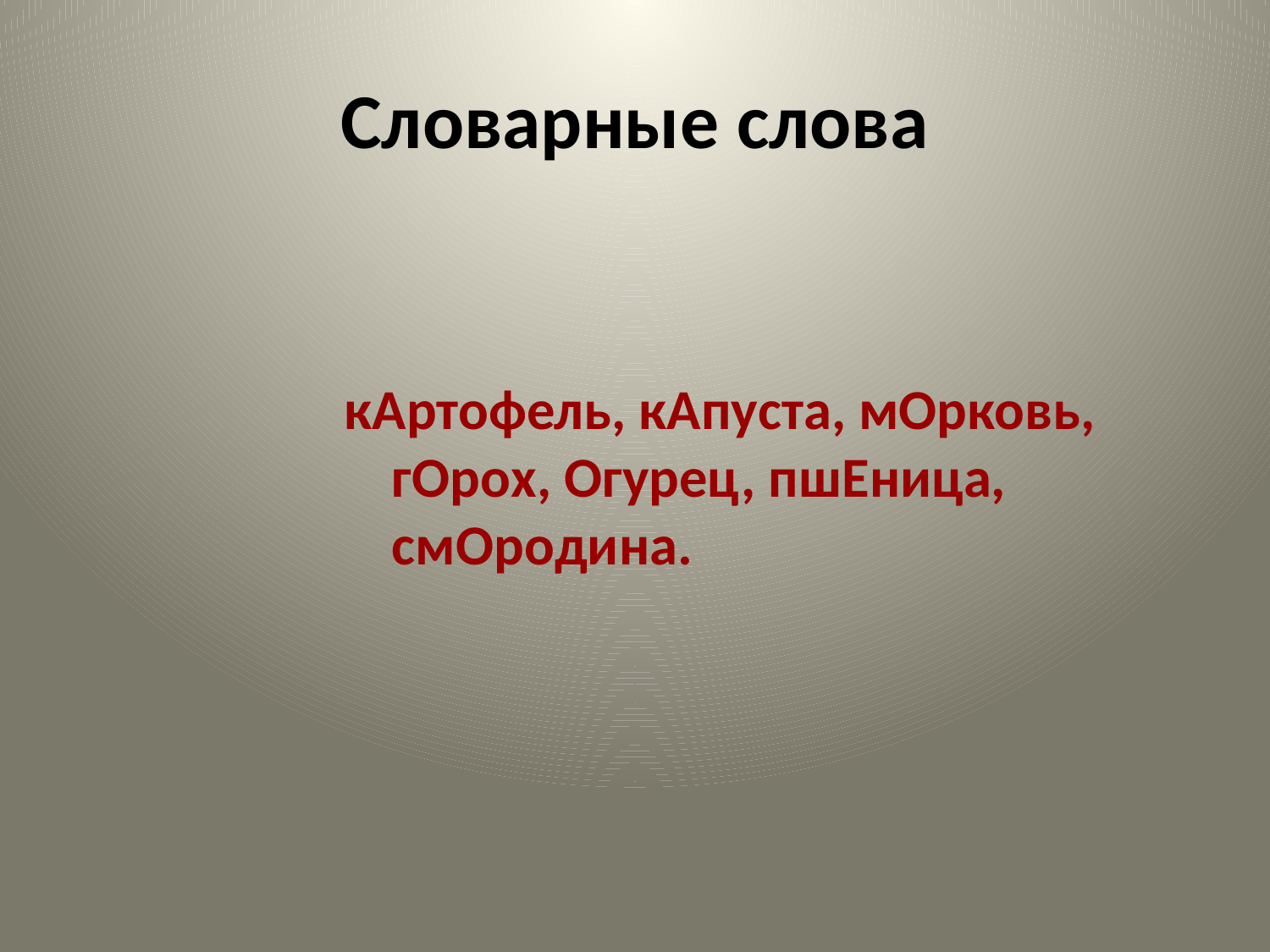

# Словарные слова
кАртофель, кАпуста, мОрковь, гОрох, Огурец, пшЕница, смОродина.